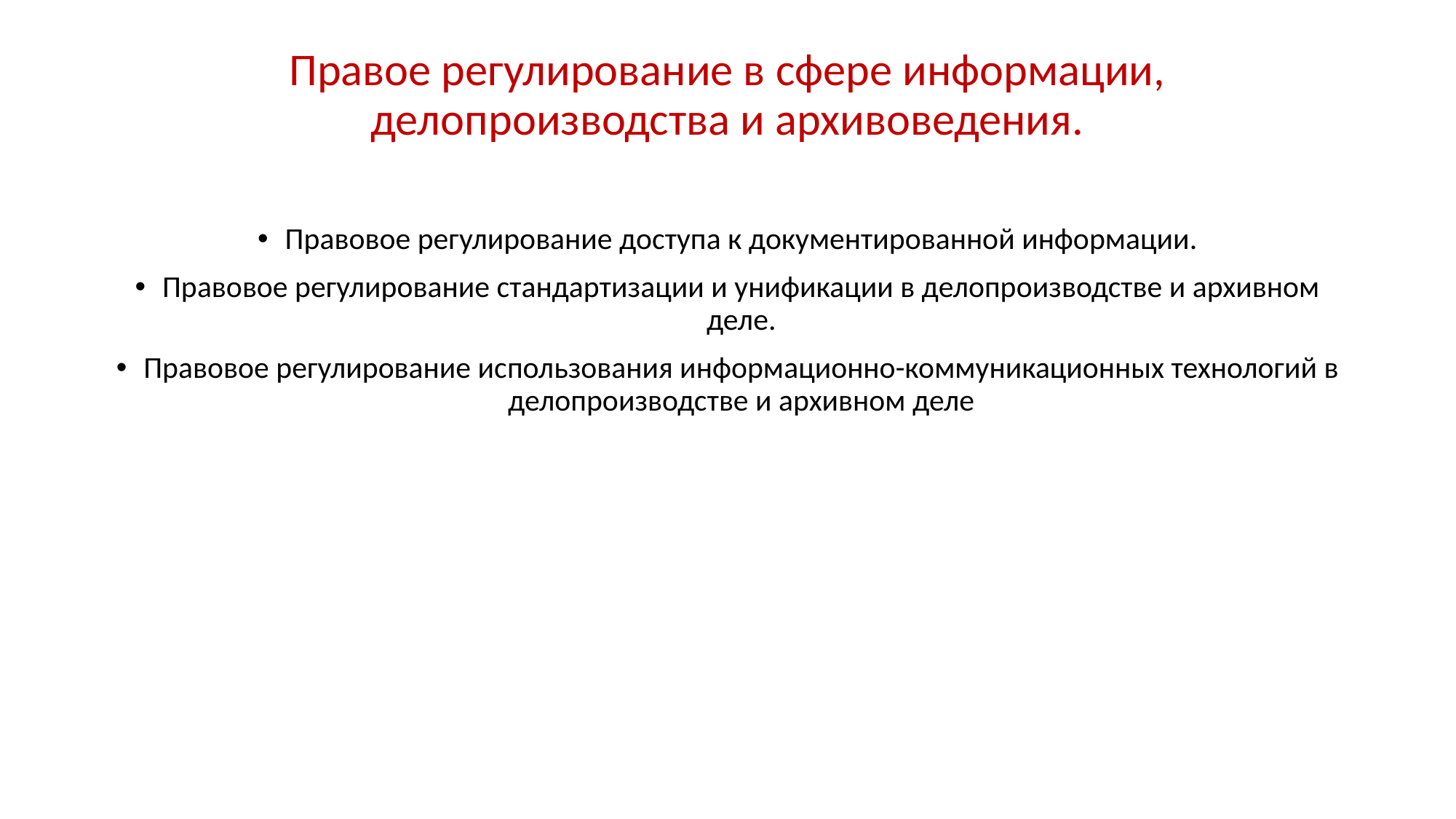

# Правое регулирование в сфере информации, делопроизводства и архивоведения.
Правовое регулирование доступа к документированной информации.
Правовое регулирование стандартизации и унификации в делопроизводстве и архивном деле.
Правовое регулирование использования информационно-коммуникационных технологий в делопроизводстве и архивном деле